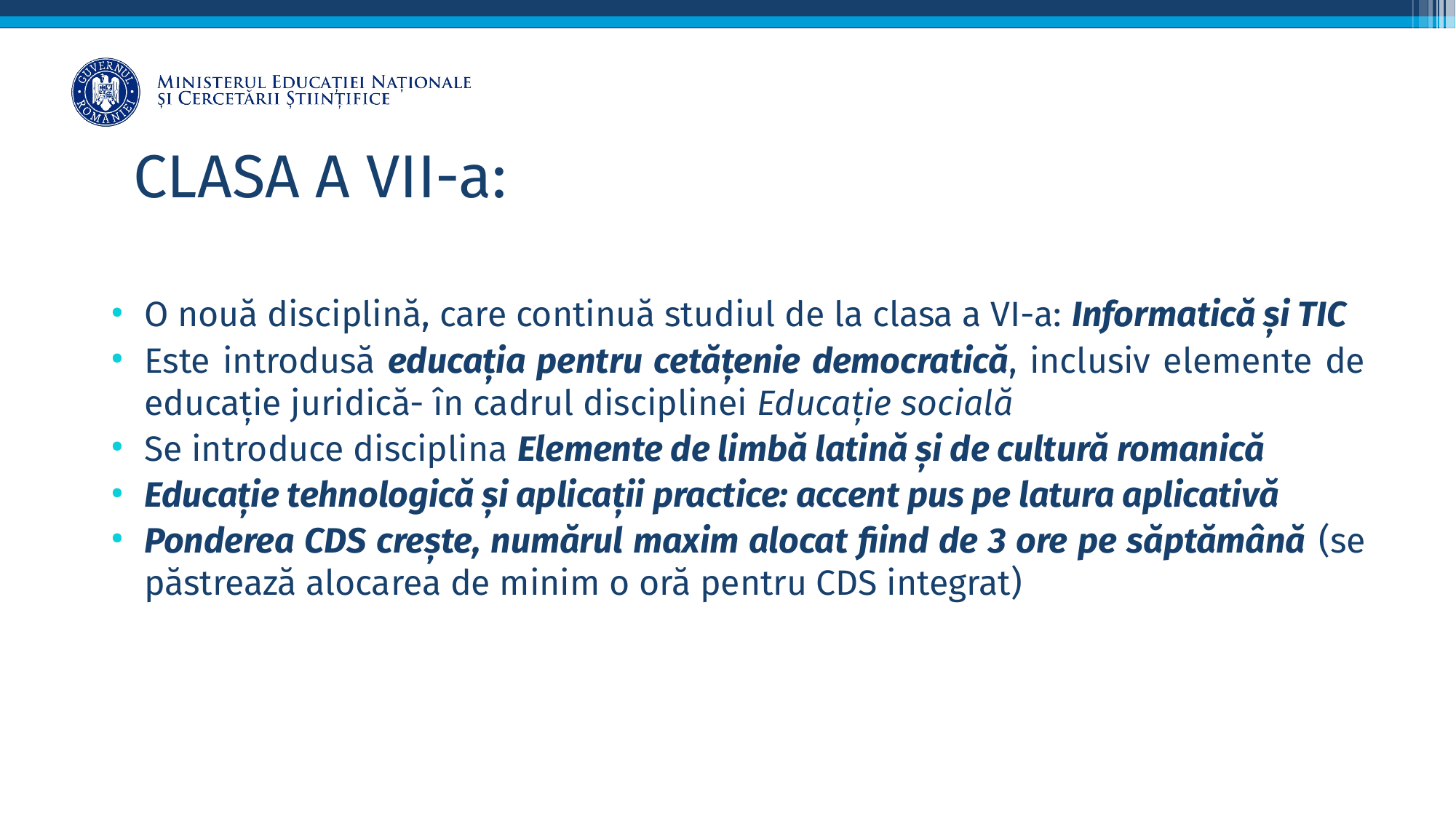

# CLASA A VII-a:
O nouă disciplină, care continuă studiul de la clasa a VI-a: Informatică și TIC
Este introdusă educaţia pentru cetăţenie democratică, inclusiv elemente de educație juridică- în cadrul disciplinei Educație socială
Se introduce disciplina Elemente de limbă latină și de cultură romanică
Educație tehnologică și aplicații practice: accent pus pe latura aplicativă
Ponderea CDS crește, numărul maxim alocat fiind de 3 ore pe săptămână (se păstrează alocarea de minim o oră pentru CDS integrat)